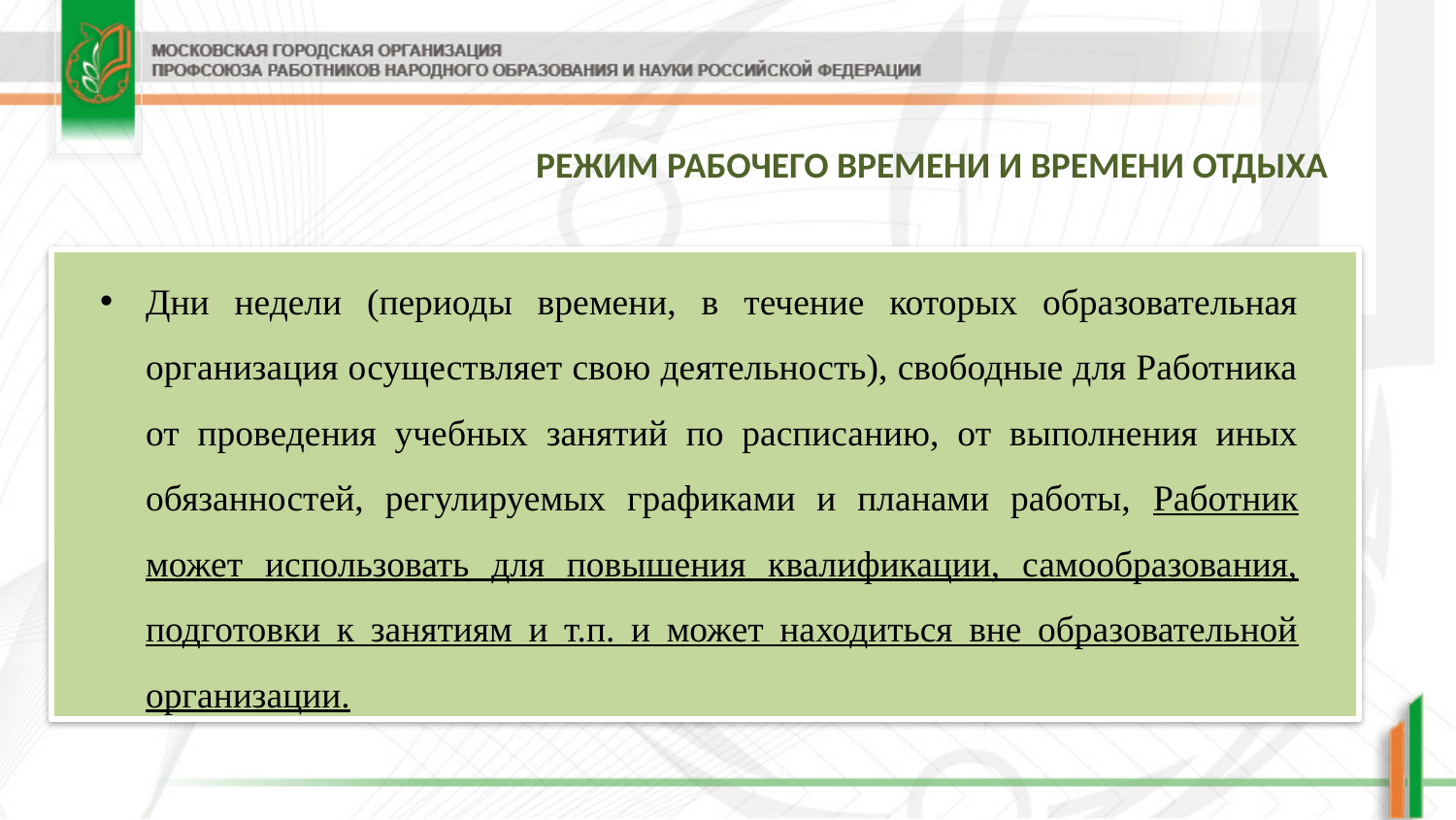

РЕЖИМ РАБОЧЕГО ВРЕМЕНИ И ВРЕМЕНИ ОТДЫХА

Дни недели (периоды времени, в течение которых образовательная организация осуществляет свою деятельность), свободные для Работника от проведения учебных занятий по расписанию, от выполнения иных обязанностей, регулируемых графиками и планами работы, Работник может использовать для повышения квалификации, самообразования, подготовки к занятиям и т.п. и может находиться вне образовательной организации.